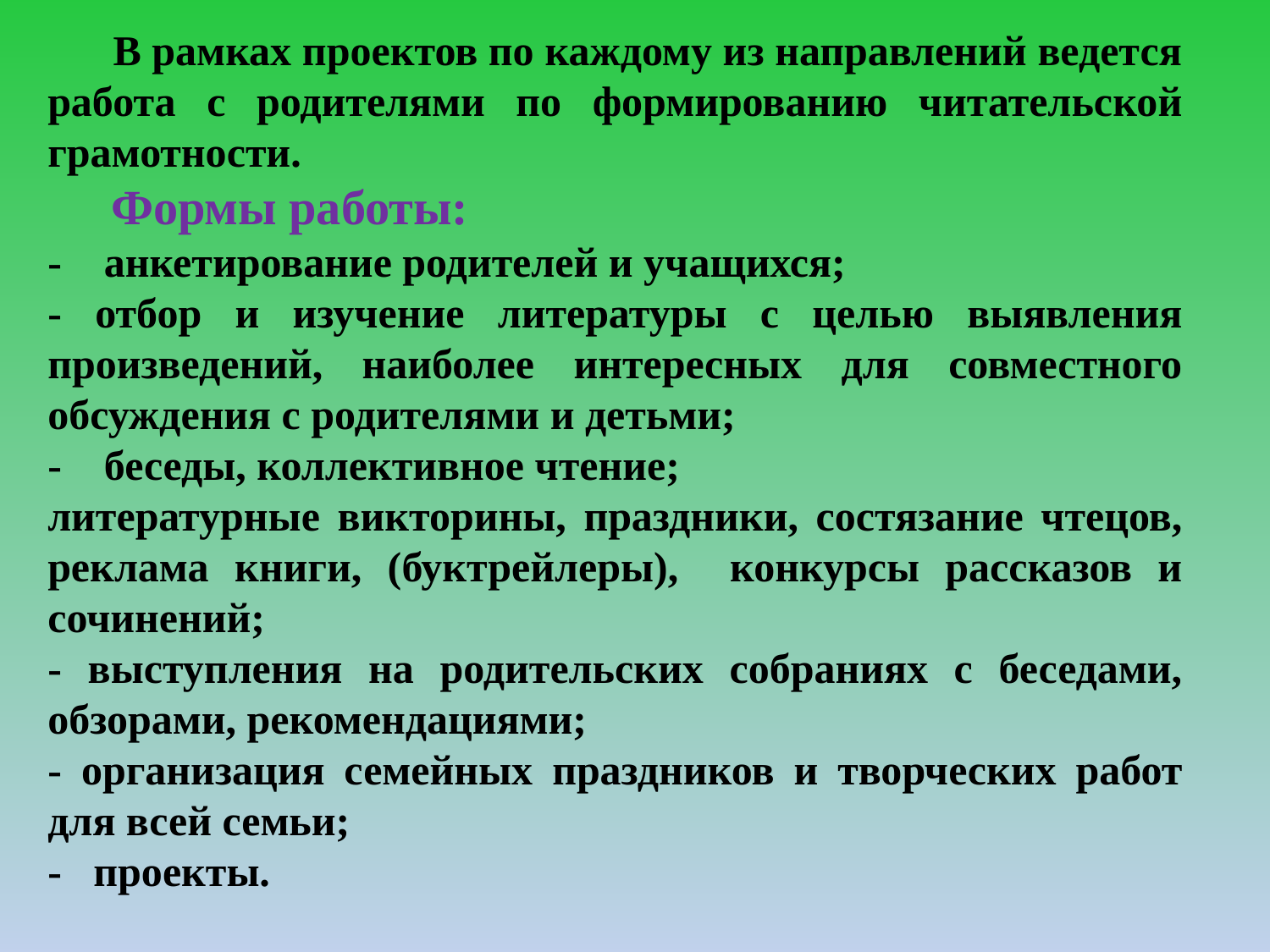

В рамках проектов по каждому из направлений ведется работа с родителями по формированию читательской грамотности.
      Формы работы:
-    анкетирование родителей и учащихся;
- отбор и изучение литературы с целью выявления произведений, наиболее интересных для совместного обсуждения с родителями и детьми;
-    беседы, коллективное чтение;
литературные викторины, праздники, состязание чтецов, реклама книги, (буктрейлеры),  конкурсы рассказов и сочинений;
- выступления на родительских собраниях с беседами, обзорами, рекомендациями;
- организация семейных праздников и творческих работ для всей семьи;
-   проекты.